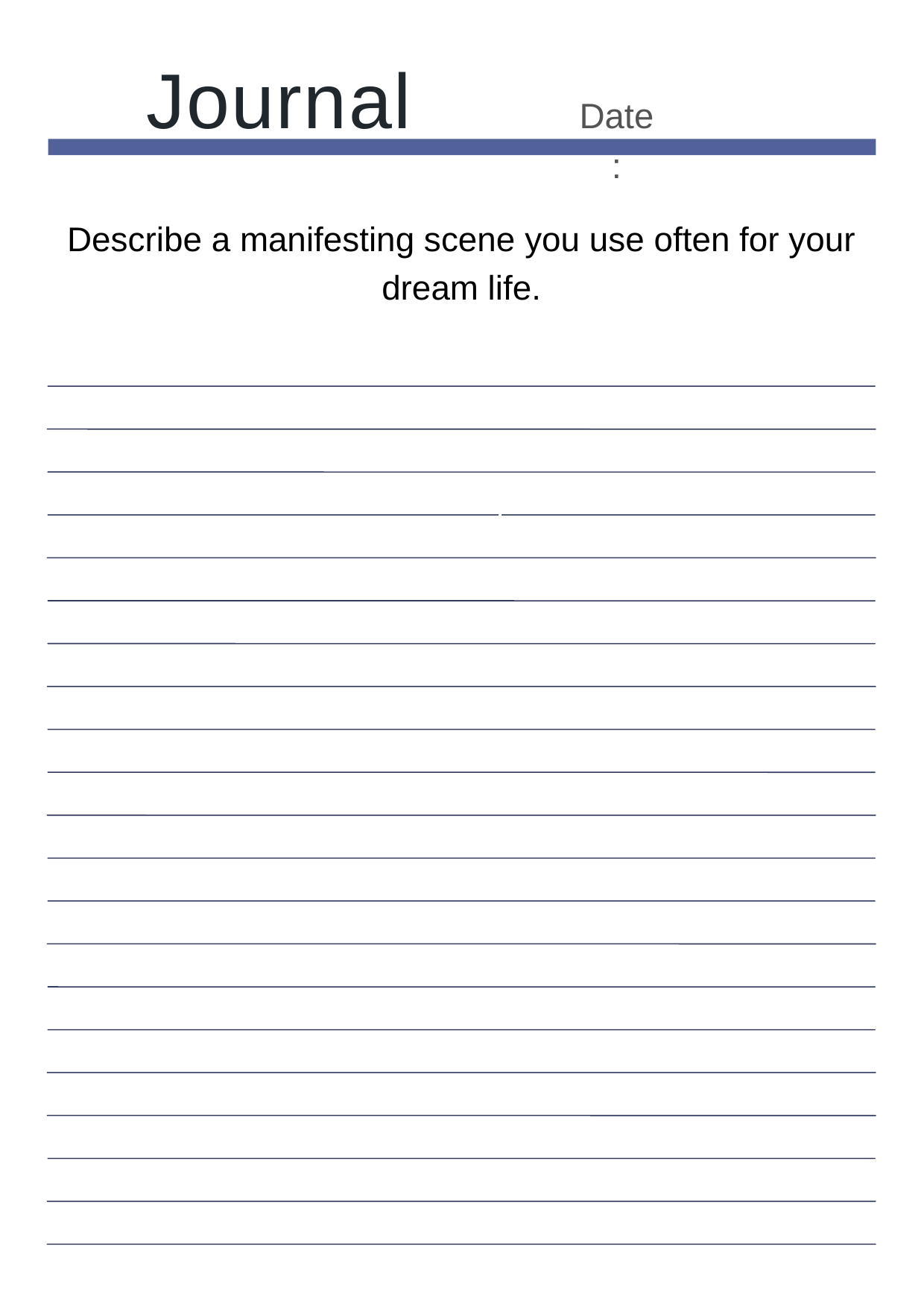

Journal
Date:

Describe a manifesting scene you use often for your dream life.

Journal Prompt Here